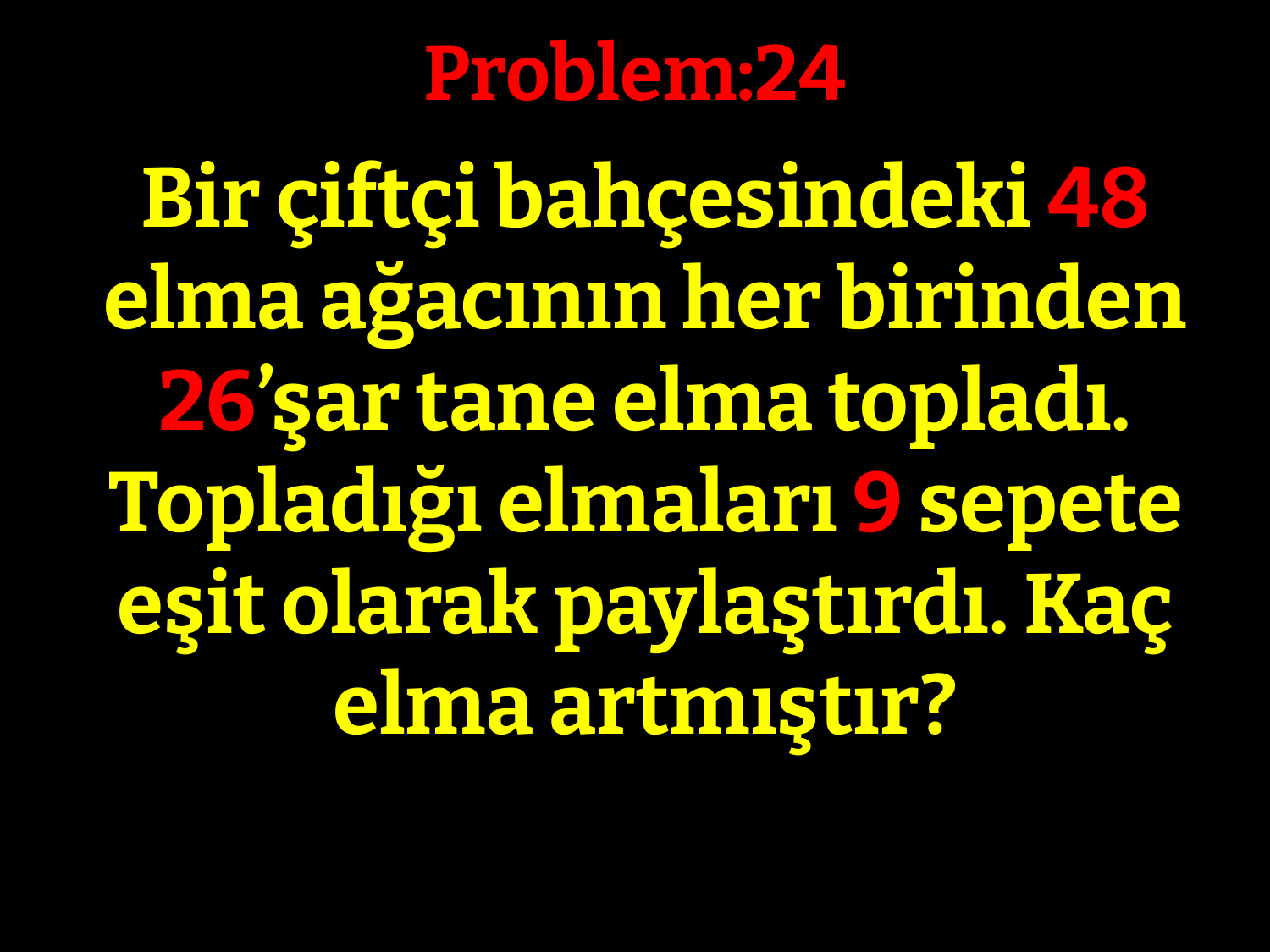

Problem:24
Bir çiftçi bahçesindeki 48 elma ağacının her birinden 26’şar tane elma topladı. Topladığı elmaları 9 sepete eşit olarak paylaştırdı. Kaç elma artmıştır?
#